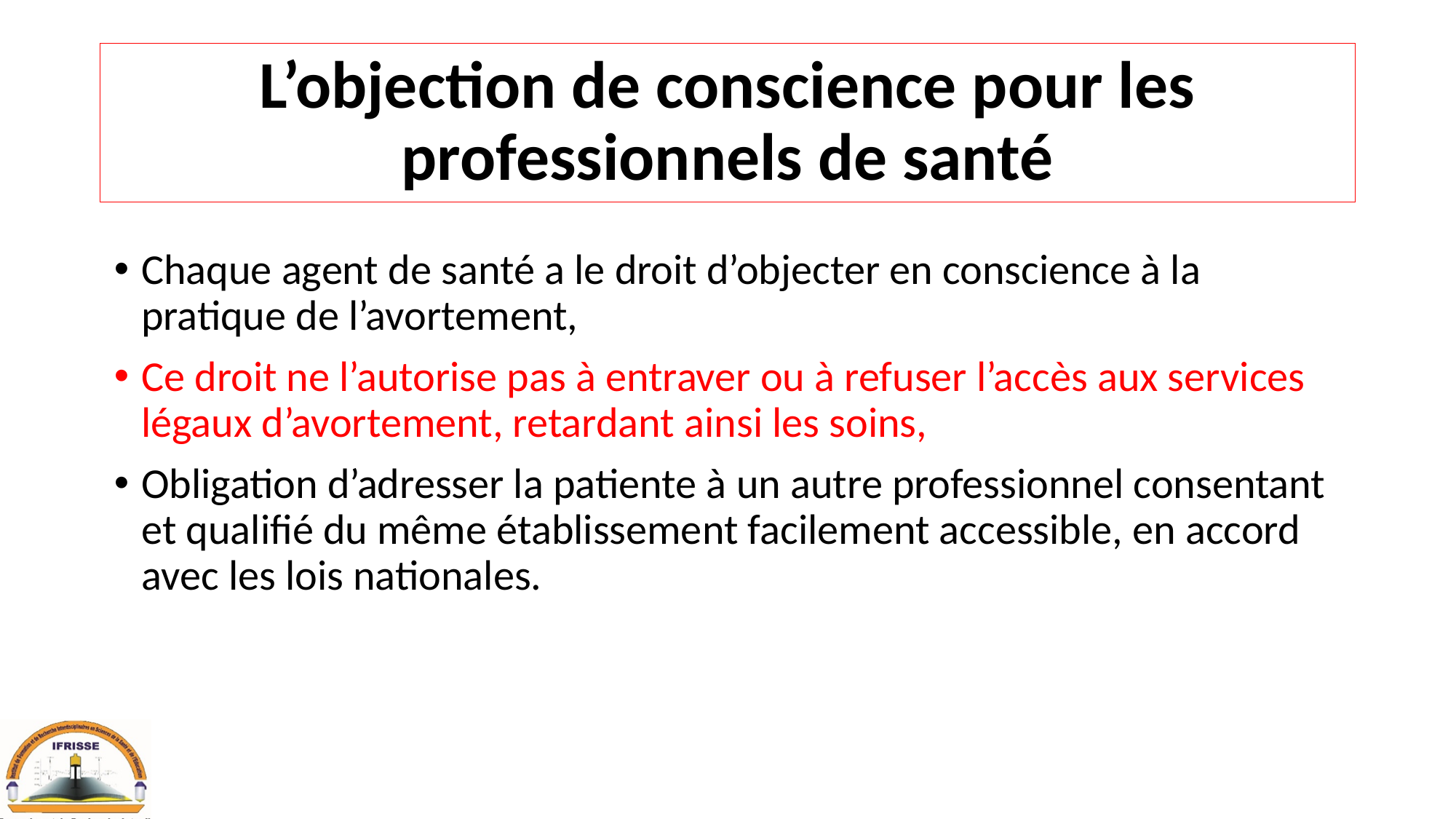

# L’objection de conscience pour les professionnels de santé
Chaque agent de santé a le droit d’objecter en conscience à la pratique de l’avortement,
Ce droit ne l’autorise pas à entraver ou à refuser l’accès aux services légaux d’avortement, retardant ainsi les soins,
Obligation d’adresser la patiente à un autre professionnel consentant et qualifié du même établissement facilement accessible, en accord avec les lois nationales.